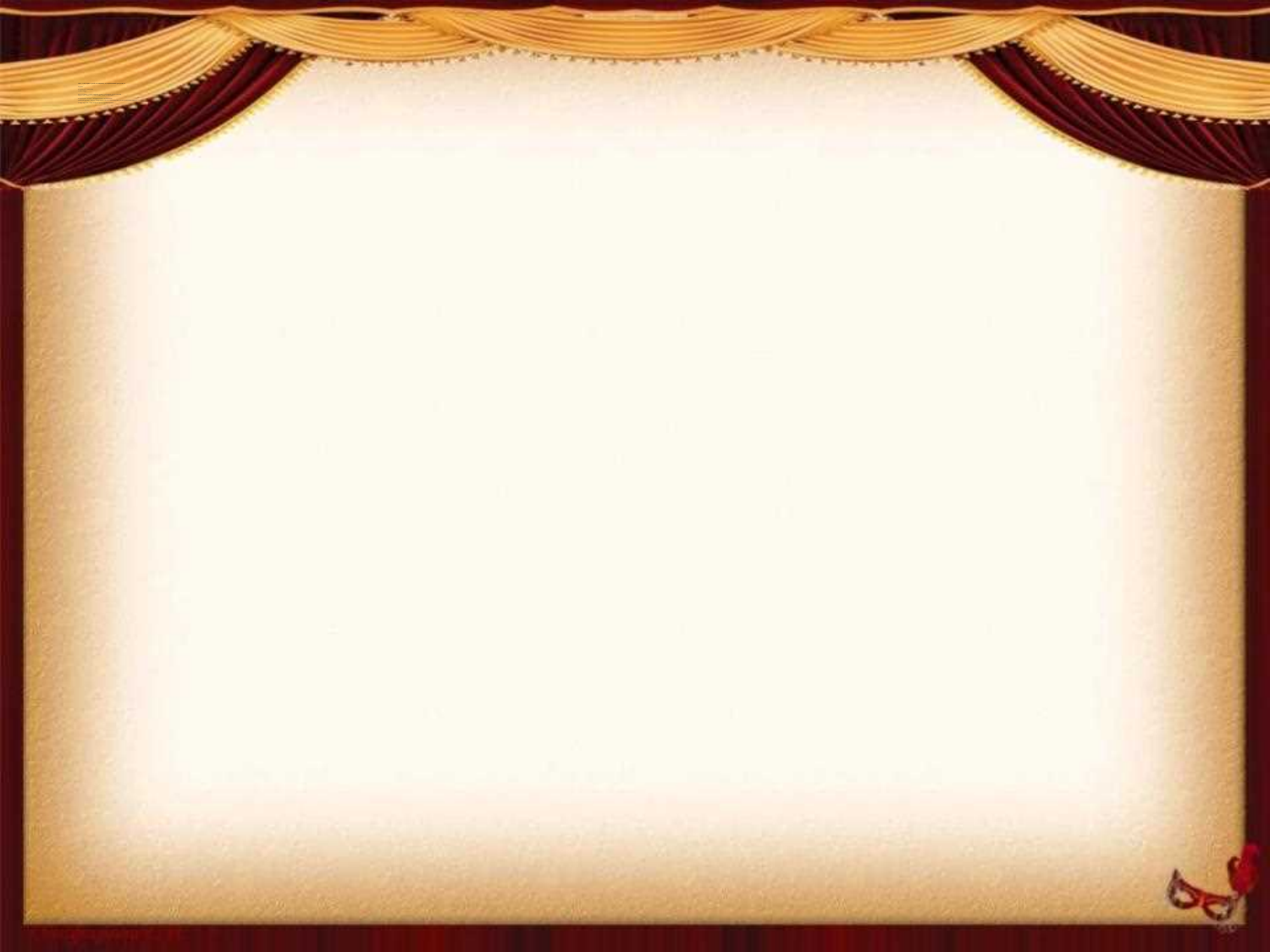

# Цель: Стимулировать детей и их инициативу в театрализованной деятельности Задачи: №-1развивать артистизм, коммуникацию №-2 воспитание у детей гуманных чувств (сострадания, сопереживания) закрепление имеющихся у детей знаний о виде театра теней №-3прививать интерес к театрализованной деятельности развивать внимание, память, воображение и умение самостоятельно решать проблемные ситуации №-4формировать умение детей творчески перевоплощаться